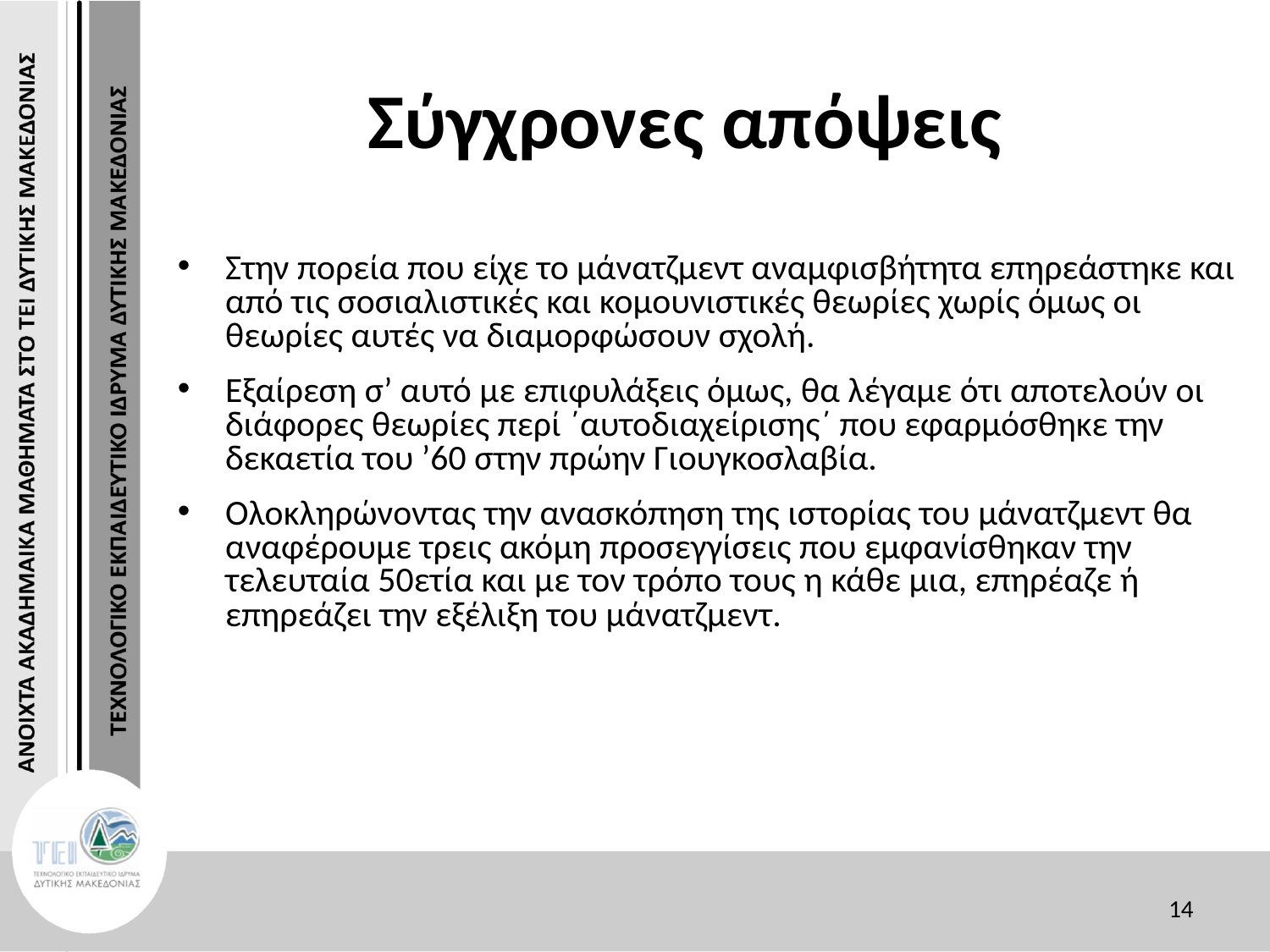

# Σύγχρονες απόψεις
Στην πορεία που είχε το μάνατζμεντ αναμφισβήτητα επηρεάστηκε και από τις σοσιαλιστικές και κομουνιστικές θεωρίες χωρίς όμως οι θεωρίες αυτές να διαμορφώσουν σχολή.
Εξαίρεση σ’ αυτό με επιφυλάξεις όμως, θα λέγαμε ότι αποτελούν οι διάφορες θεωρίες περί ΄αυτοδιαχείρισης΄ που εφαρμόσθηκε την δεκαετία του ’60 στην πρώην Γιουγκοσλαβία.
Ολοκληρώνοντας την ανασκόπηση της ιστορίας του μάνατζμεντ θα αναφέρουμε τρεις ακόμη προσεγγίσεις που εμφανίσθηκαν την τελευταία 50ετία και με τον τρόπο τους η κάθε μια, επηρέαζε ή επηρεάζει την εξέλιξη του μάνατζμεντ.
14